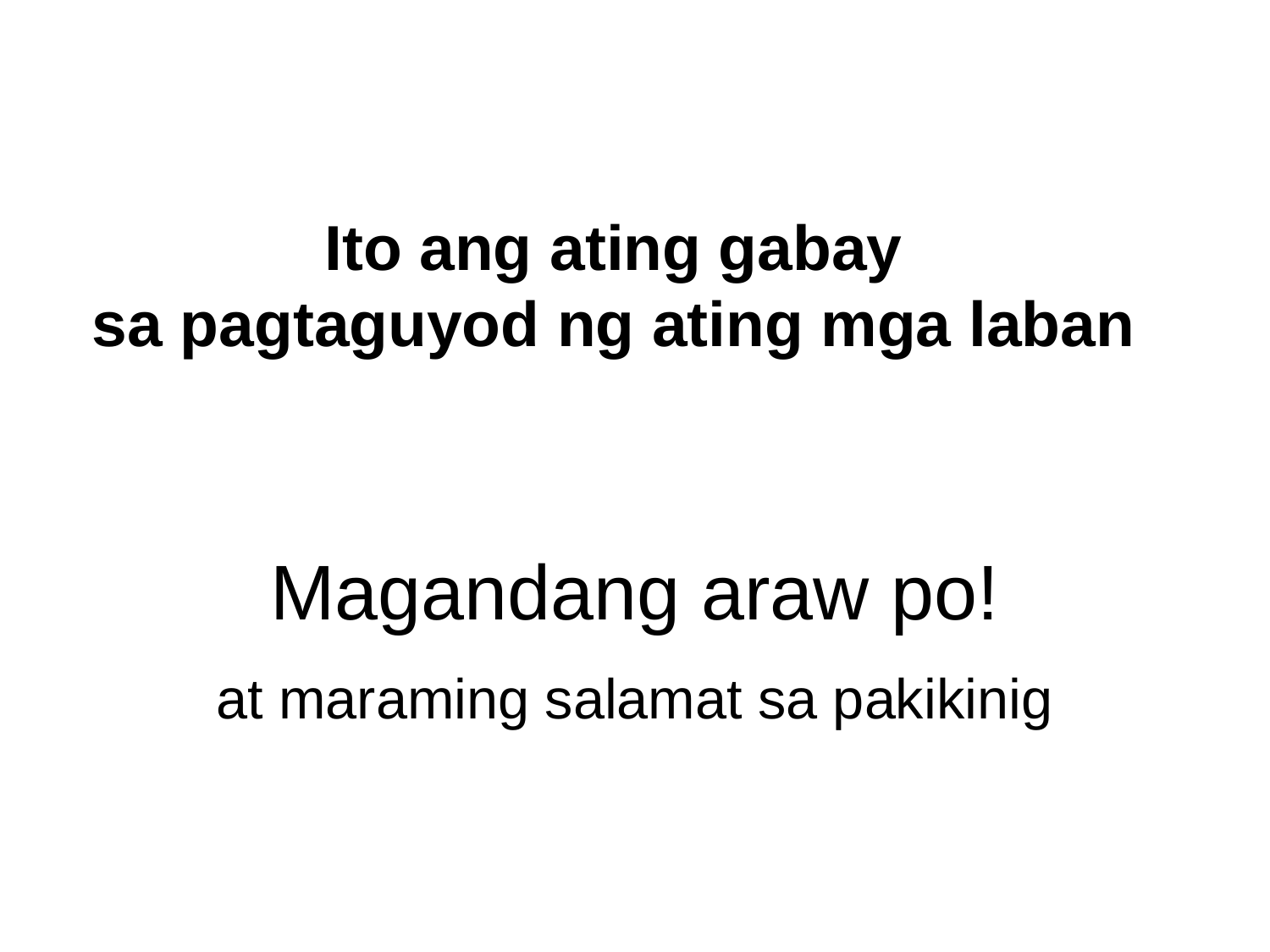

Ito ang ating gabay
sa pagtaguyod ng ating mga laban
# Magandang araw po!
at maraming salamat sa pakikinig